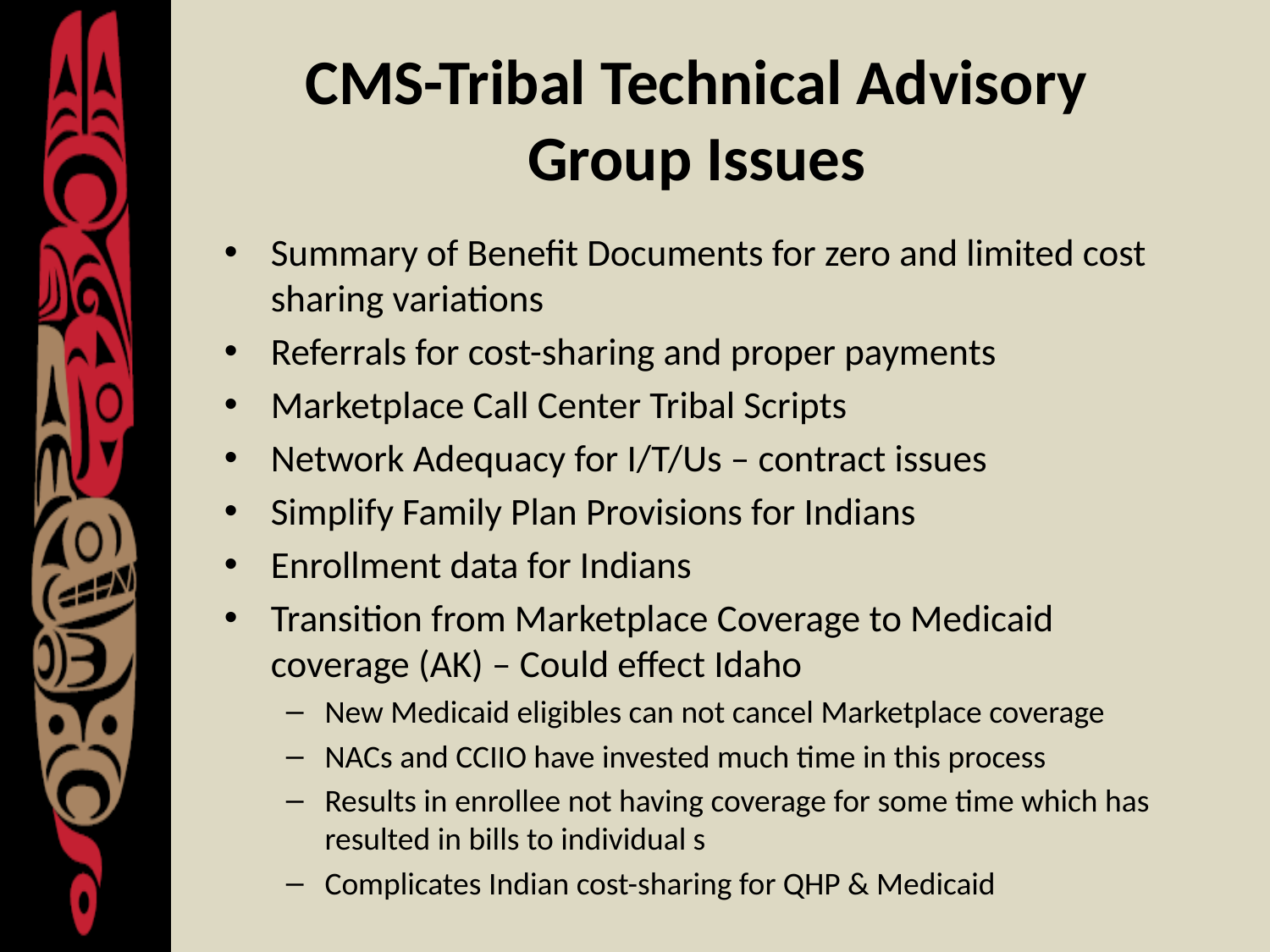

# CMS-Tribal Technical Advisory Group Issues
Summary of Benefit Documents for zero and limited cost sharing variations
Referrals for cost-sharing and proper payments
Marketplace Call Center Tribal Scripts
Network Adequacy for I/T/Us – contract issues
Simplify Family Plan Provisions for Indians
Enrollment data for Indians
Transition from Marketplace Coverage to Medicaid coverage (AK) – Could effect Idaho
New Medicaid eligibles can not cancel Marketplace coverage
NACs and CCIIO have invested much time in this process
Results in enrollee not having coverage for some time which has resulted in bills to individual s
Complicates Indian cost-sharing for QHP & Medicaid